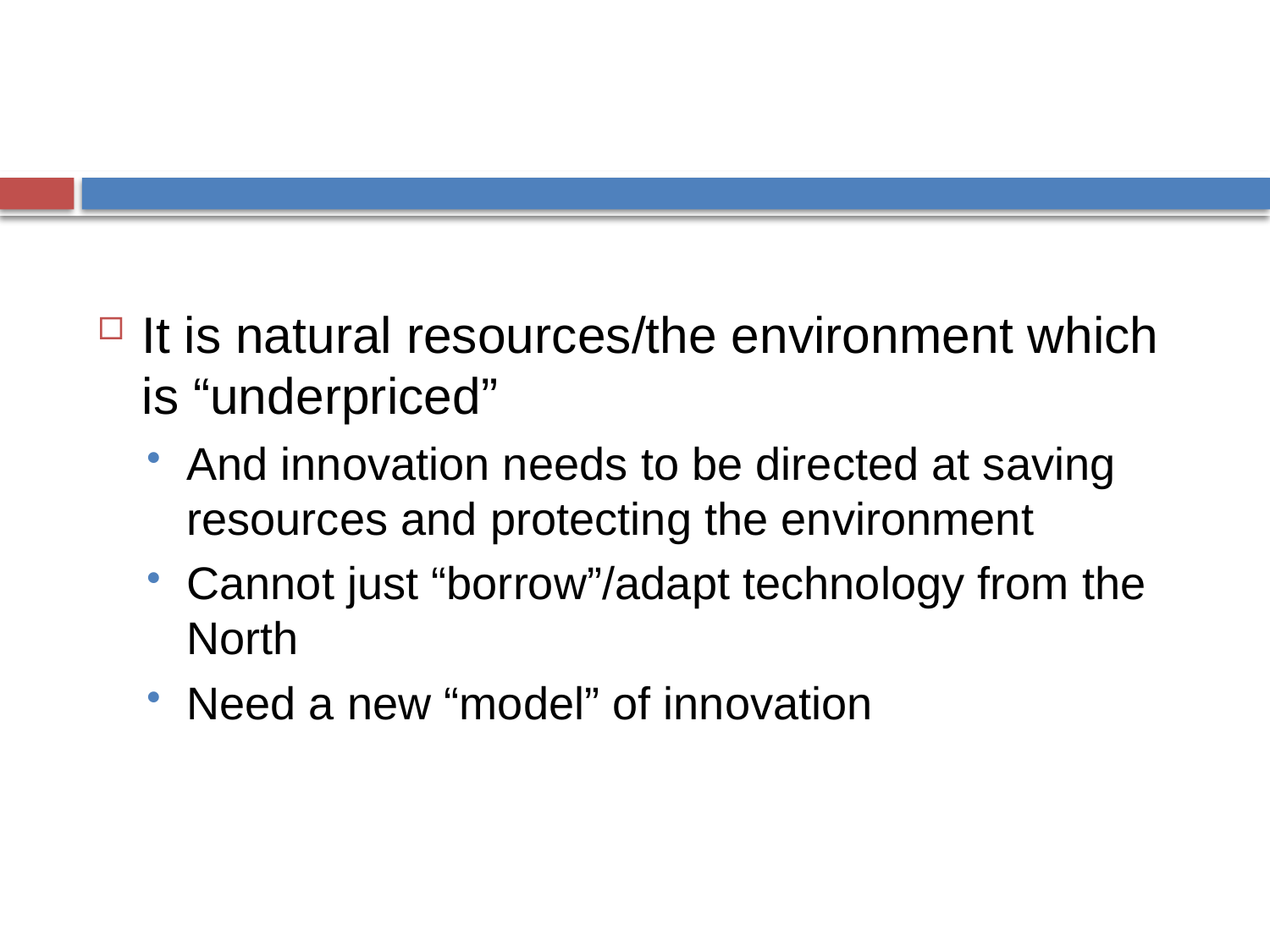

#

It is natural resources/the environment which is “underpriced”
And innovation needs to be directed at saving resources and protecting the environment
Cannot just “borrow”/adapt technology from the North
Need a new “model” of innovation